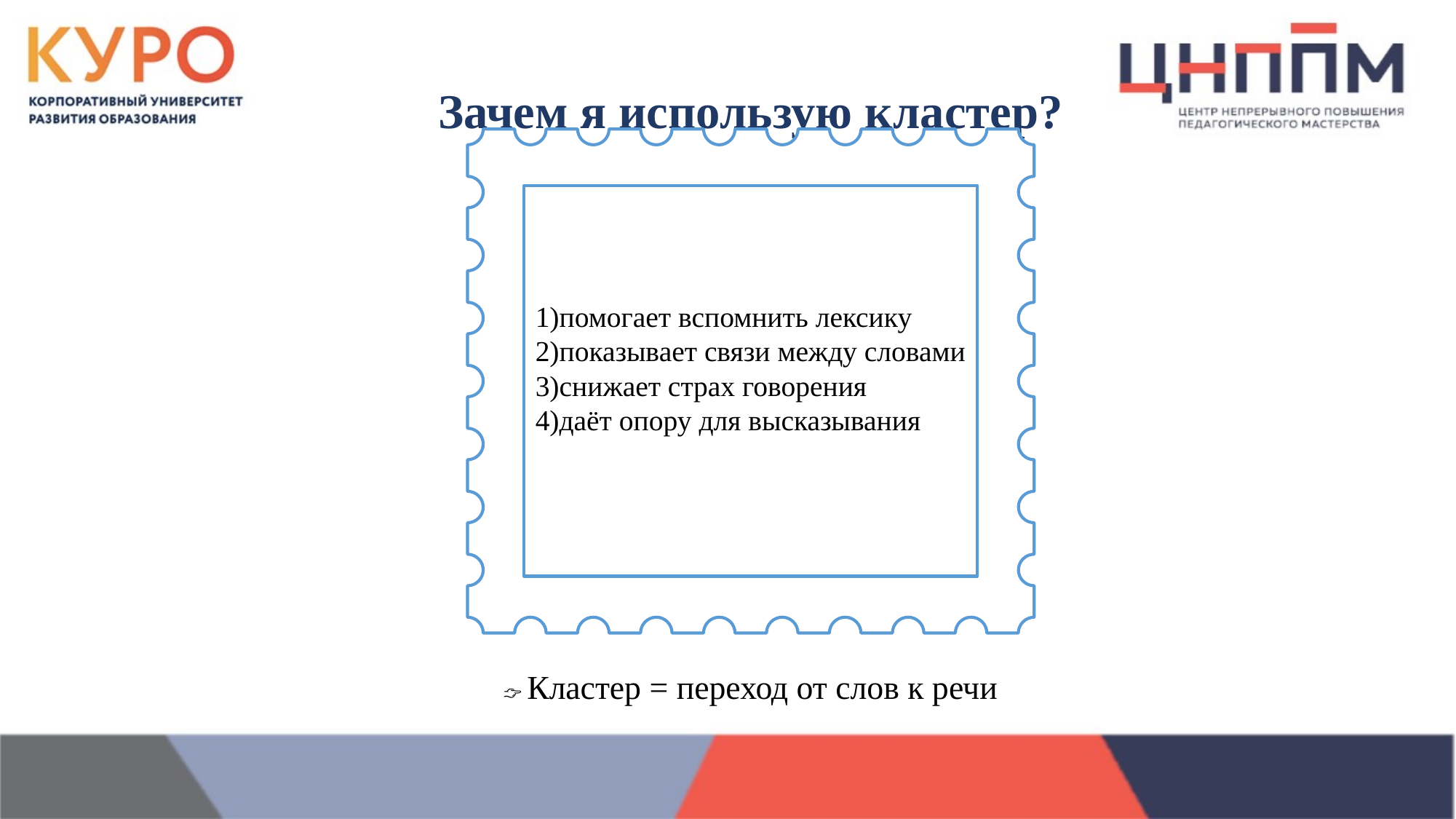

# Зачем я использую кластер?

1)помогает вспомнить лексику
2)показывает связи между словами
3)снижает страх говорения
4)даёт опору для высказывания
👉 Кластер = переход от слов к речи